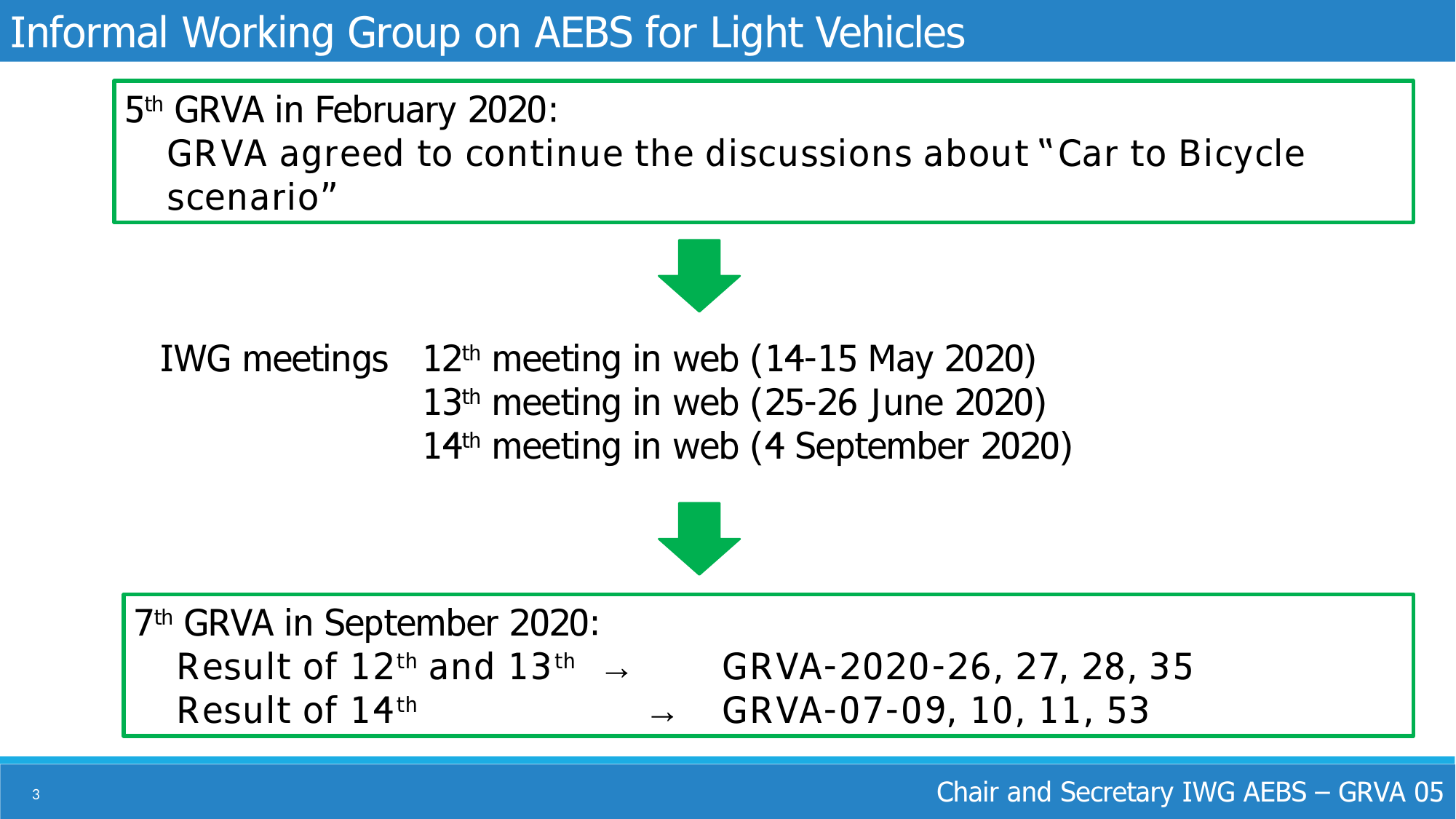

Informal Working Group on AEBS for Light Vehicles
5th GRVA in February 2020:
GRVA agreed to continue the discussions about “Car to Bicycle scenario”

IWG meetings   12th meeting in web (14-15 May 2020)
13th meeting in web (25-26 June 2020)
14th meeting in web (4 September 2020)

7th GRVA in September 2020:
Result of 12th and 13th  → 	GRVA-2020-26, 27, 28, 35
Result of 14th   	             → 	GRVA-07-09, 10, 11, 53
Chair and Secretary IWG AEBS – GRVA 05
3